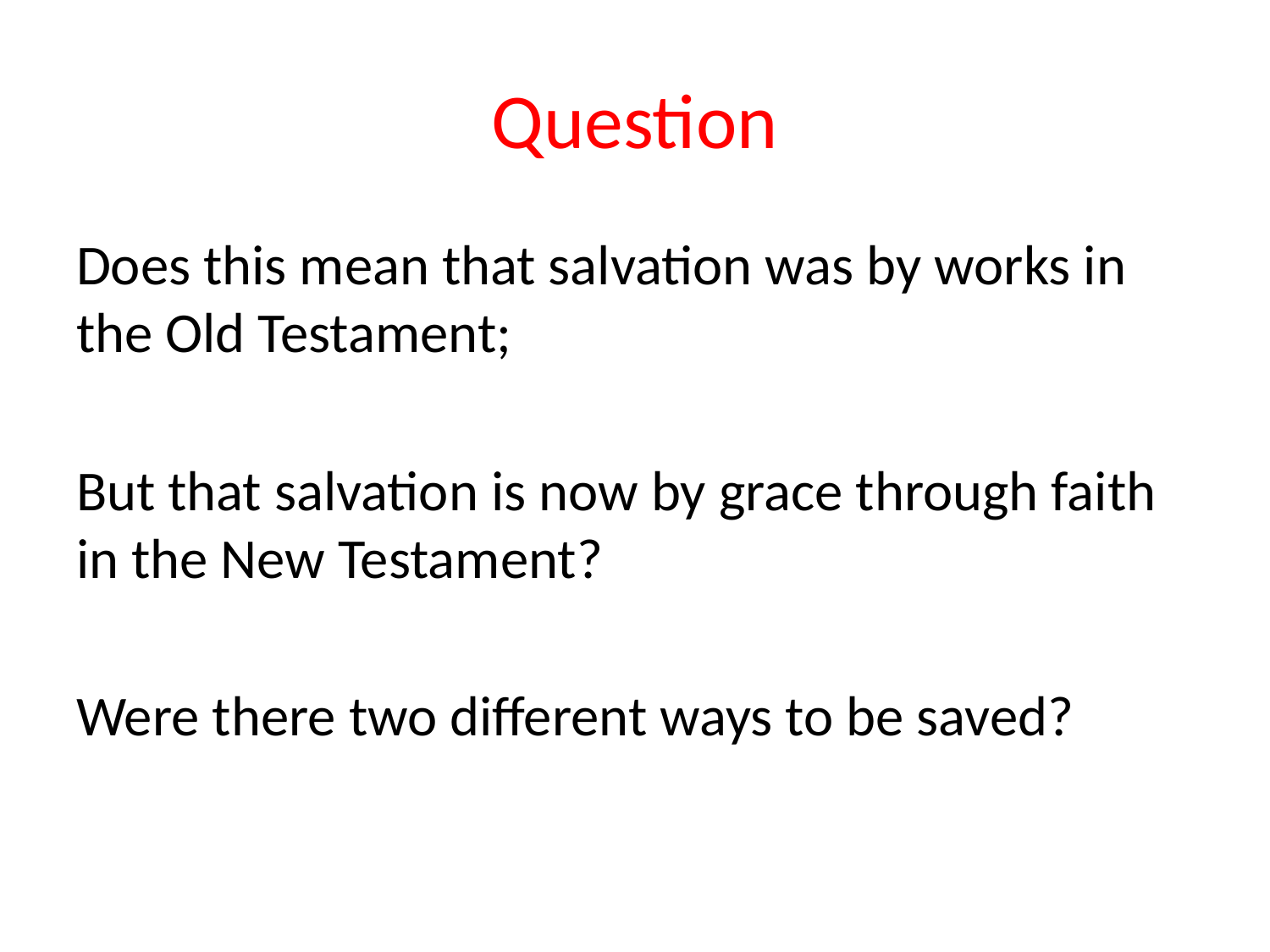

# Question
Does this mean that salvation was by works in the Old Testament;

But that salvation is now by grace through faith in the New Testament?

Were there two different ways to be saved?